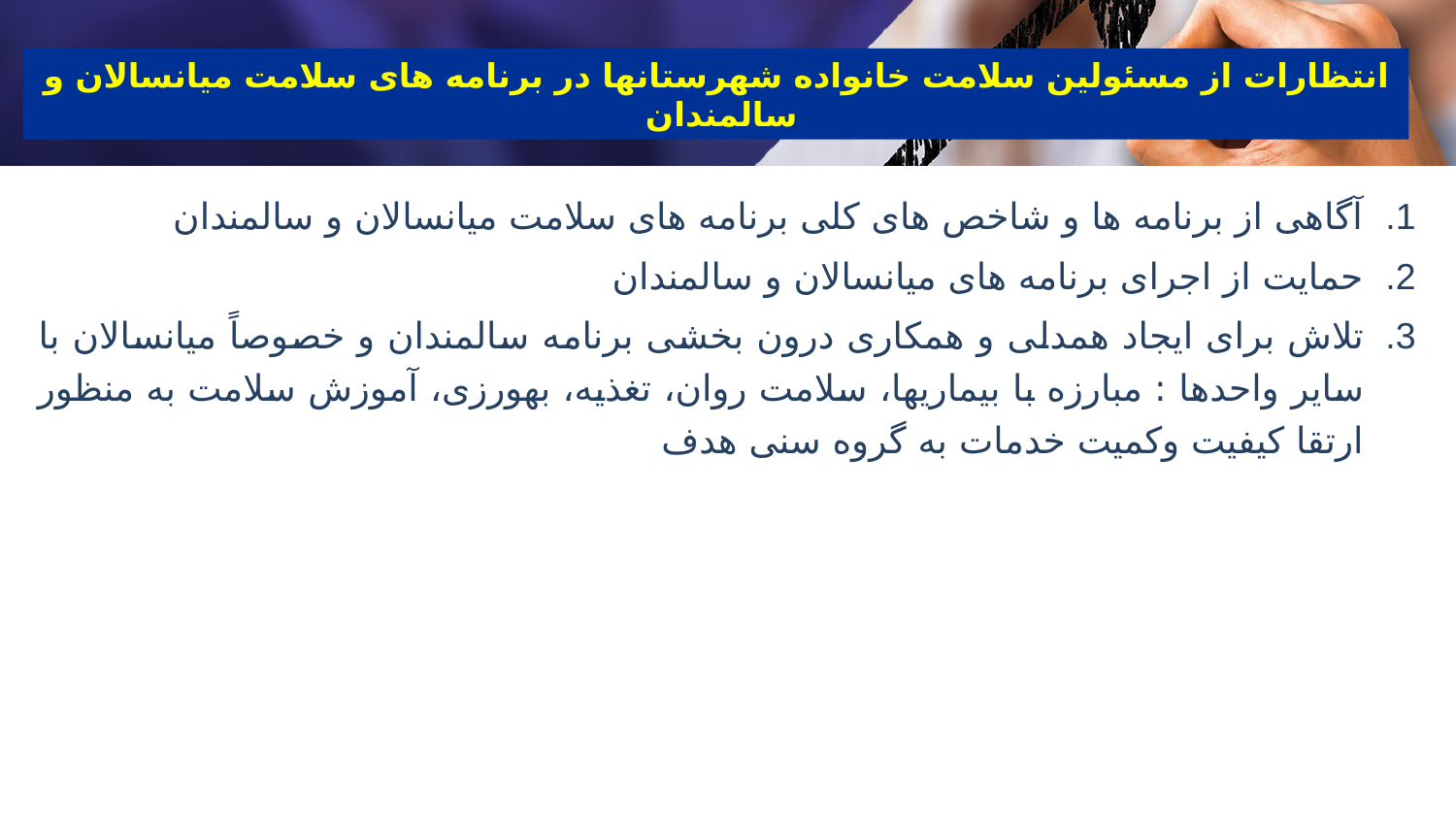

انتظارات از مسئولین سلامت خانواده شهرستانها در برنامه های سلامت میانسالان و سالمندان
آگاهی از برنامه ها و شاخص های کلی برنامه های سلامت میانسالان و سالمندان
حمایت از اجرای برنامه های میانسالان و سالمندان
تلاش برای ایجاد همدلی و همکاری درون بخشی برنامه سالمندان و خصوصاً میانسالان با سایر واحدها : مبارزه با بیماریها، سلامت روان، تغذیه، بهورزی، آموزش سلامت به منظور ارتقا کیفیت وکمیت خدمات به گروه سنی هدف